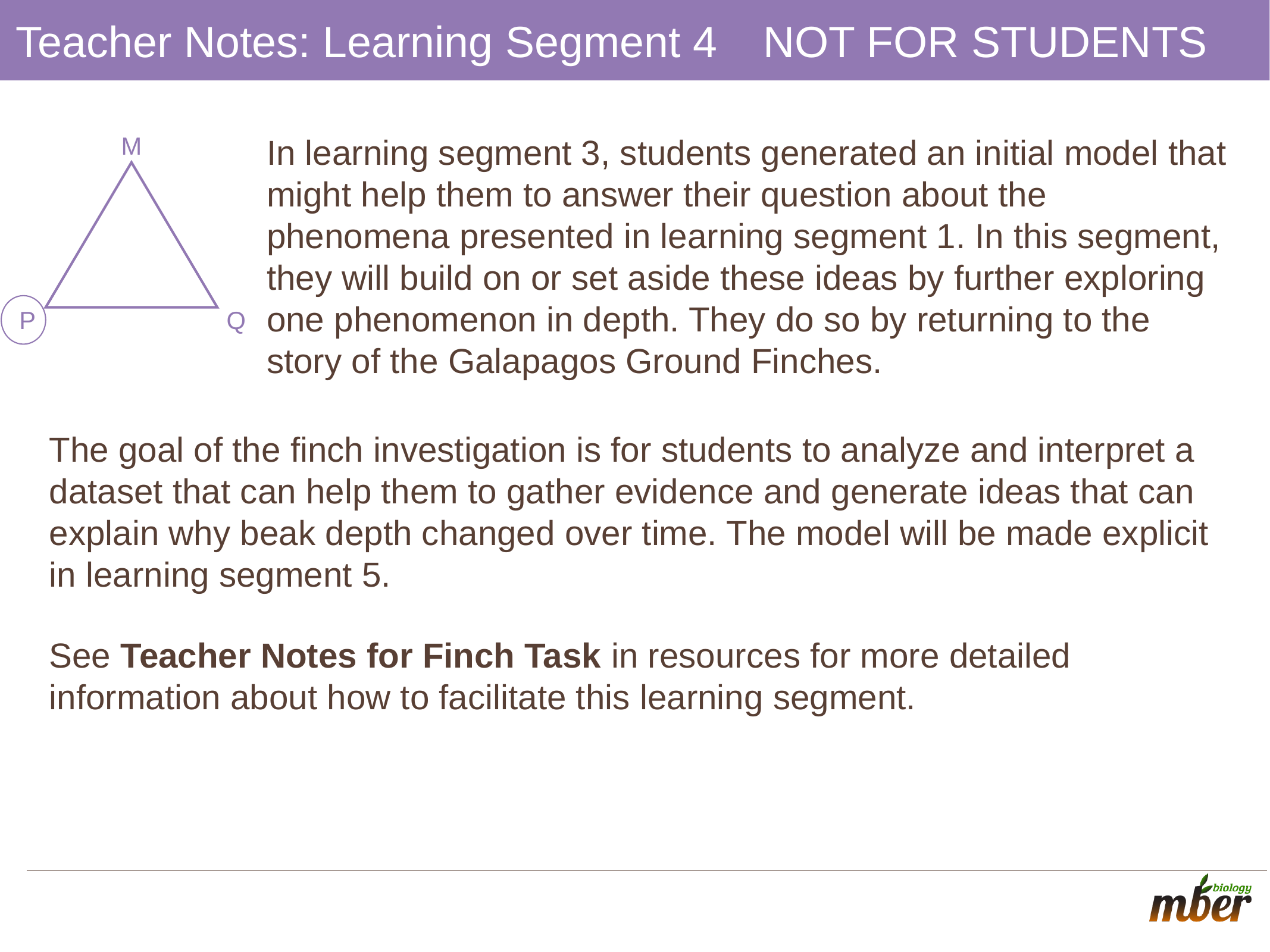

# Teacher Notes: Learning Segment 4 		NOT FOR STUDENTS
In learning segment 3, students generated an initial model that might help them to answer their question about the phenomena presented in learning segment 1. In this segment, they will build on or set aside these ideas by further exploring one phenomenon in depth. They do so by returning to the story of the Galapagos Ground Finches.
M

Q
P

The goal of the finch investigation is for students to analyze and interpret a dataset that can help them to gather evidence and generate ideas that can explain why beak depth changed over time. The model will be made explicit in learning segment 5.
See Teacher Notes for Finch Task in resources for more detailed information about how to facilitate this learning segment.